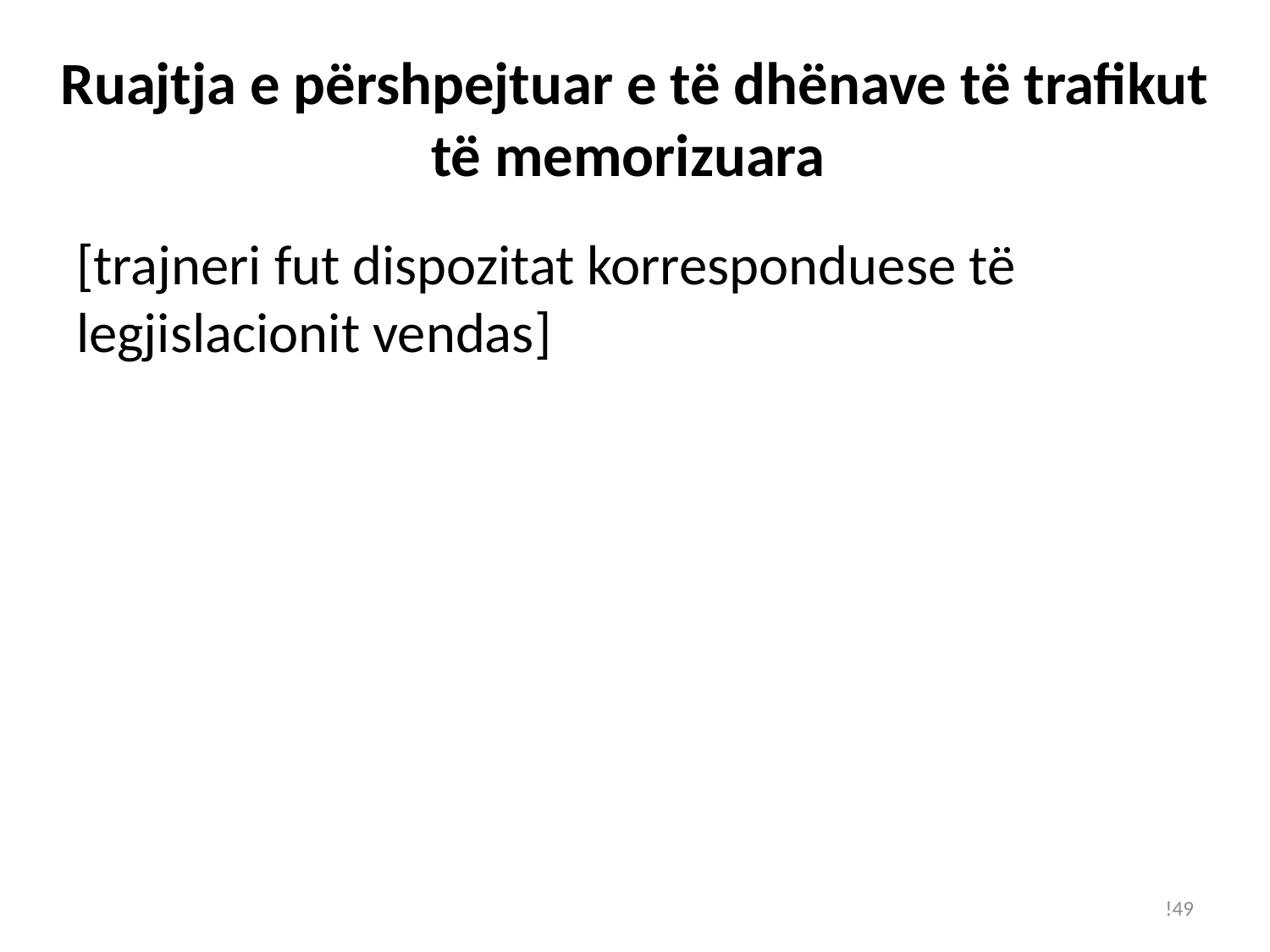

# Ruajtja e përshpejtuar e të dhënave të trafikut të memorizuara
[trajneri fut dispozitat korresponduese të legjislacionit vendas]
!49